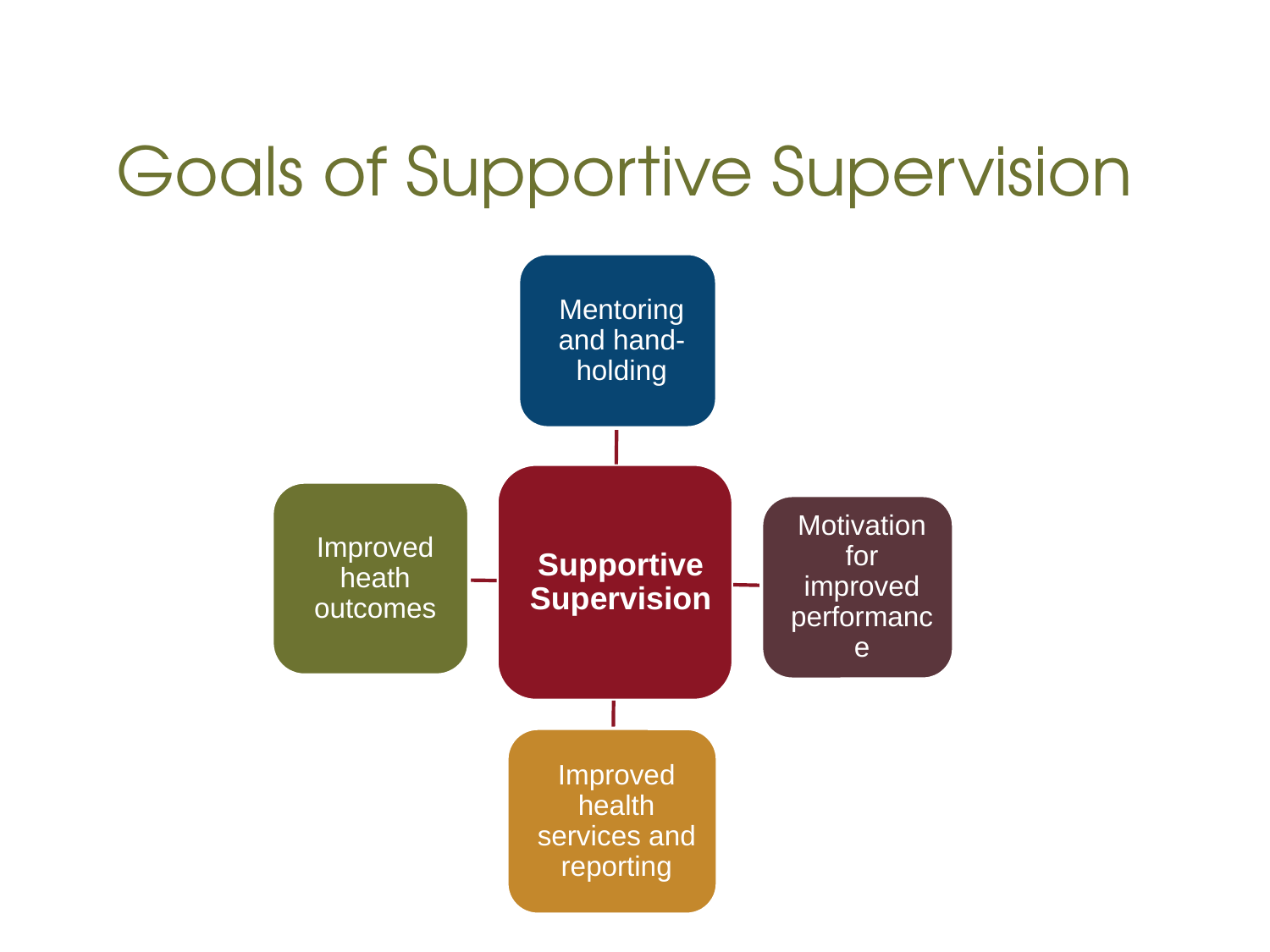

# Goals of Supportive Supervision
Supportive Supervision
Mentoring and hand-holding
Motivation for improved performance
Improved health services and reporting
Improved heath outcomes